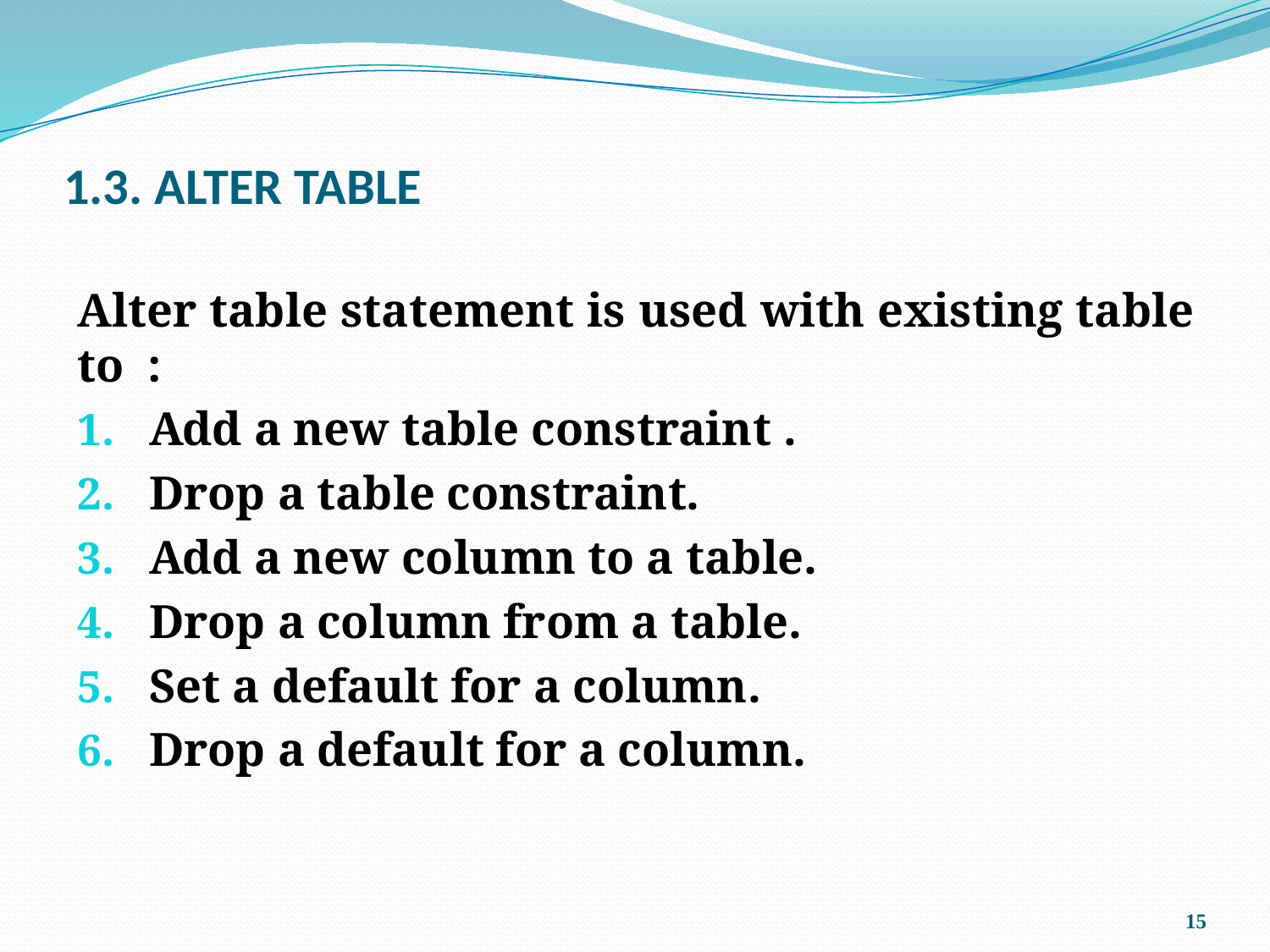

# 1.3. ALTER TABLE
Alter table statement is used with existing table to  :
Add a new table constraint .
Drop a table constraint.
Add a new column to a table.
Drop a column from a table.
Set a default for a column.
Drop a default for a column.
15